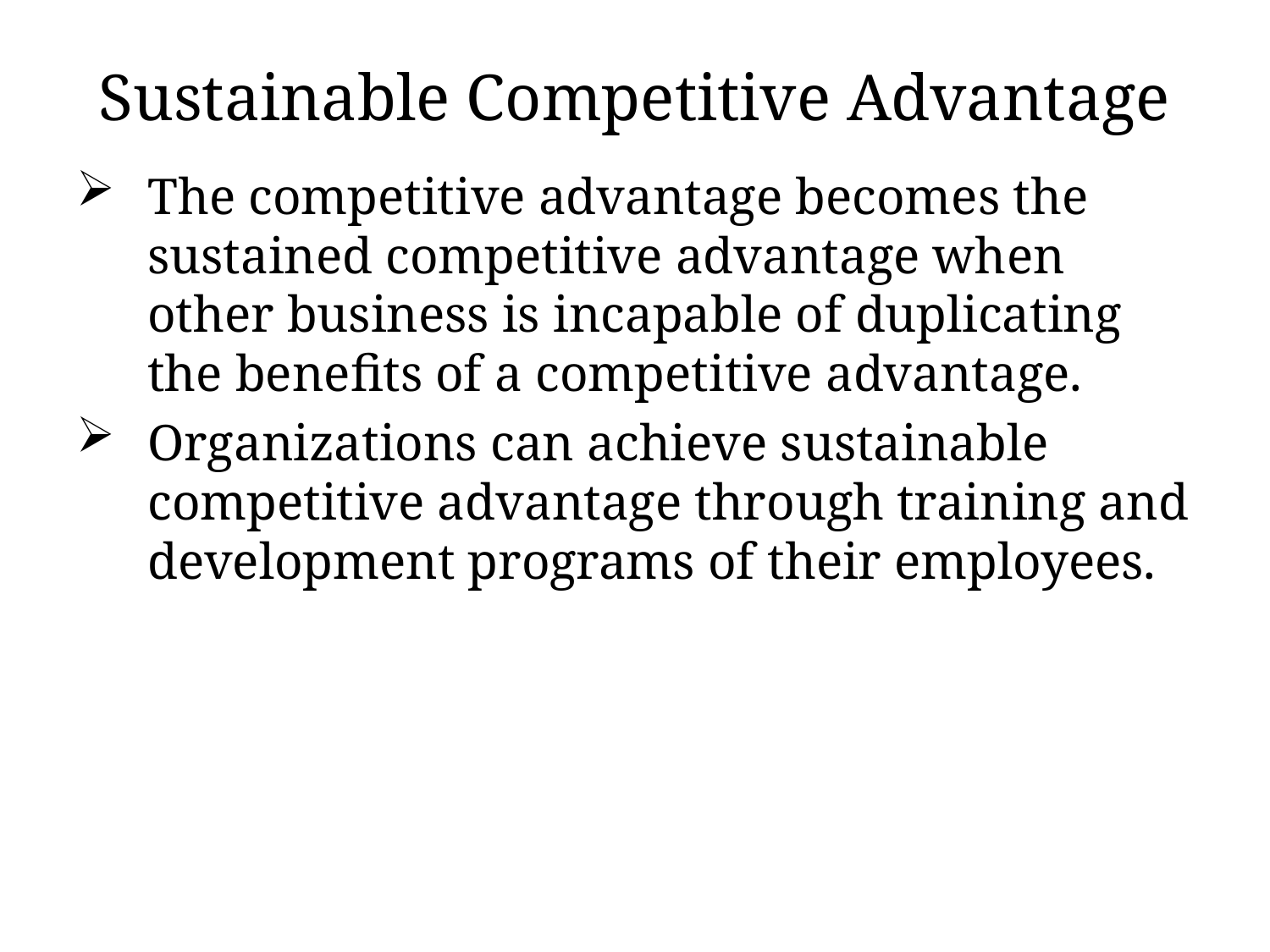

# Sustainable Competitive Advantage
The competitive advantage becomes the sustained competitive advantage when other business is incapable of duplicating the benefits of a competitive advantage.
Organizations can achieve sustainable competitive advantage through training and development programs of their employees.